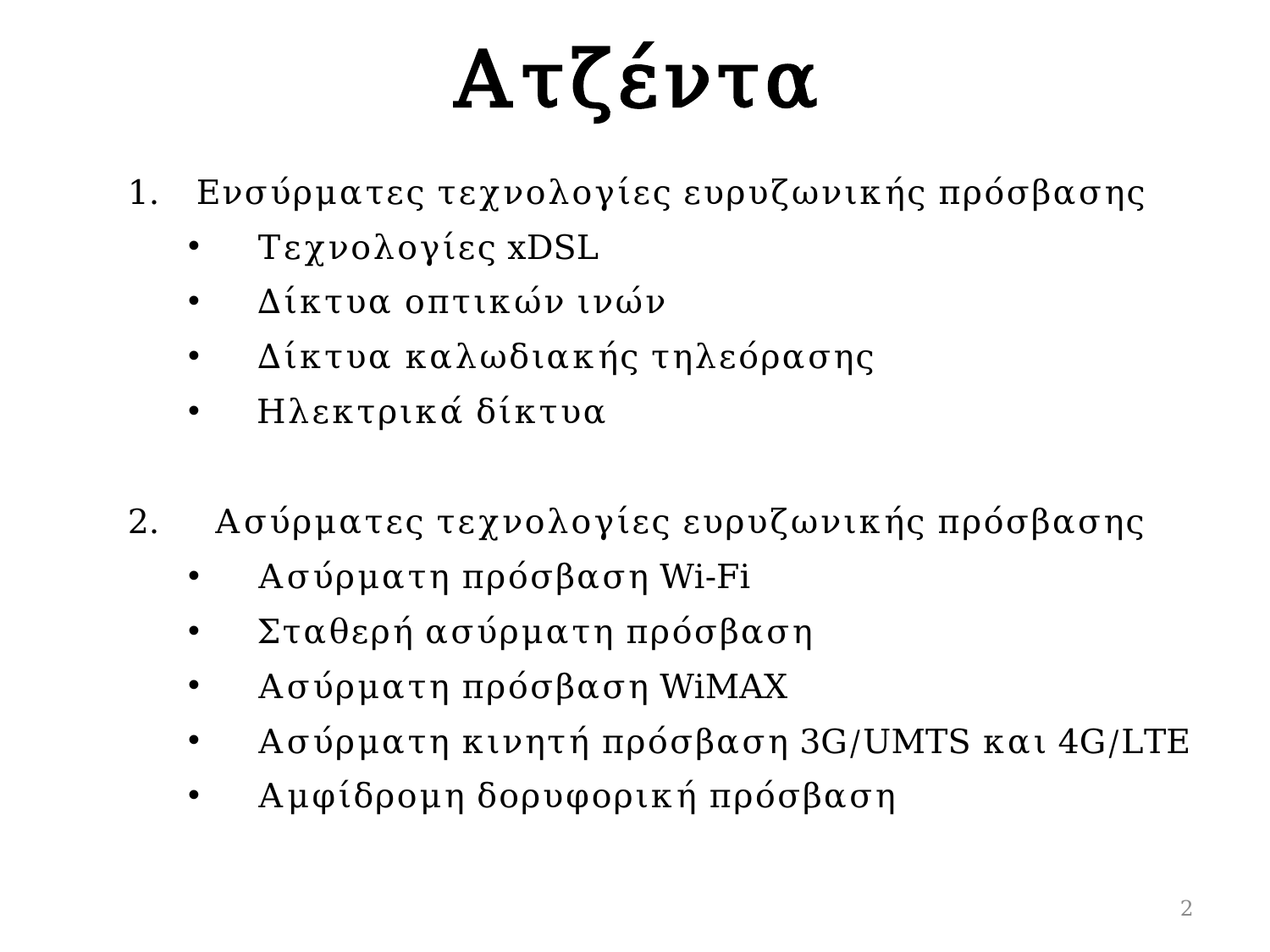

Ατζέντα
Ενσύρματες τεχνολογίες ευρυζωνικής πρόσβασης
Τεχνολογίες xDSL
Δίκτυα οπτικών ινών
Δίκτυα καλωδιακής τηλεόρασης
Ηλεκτρικά δίκτυα

2.     Ασύρματες τεχνολογίες ευρυζωνικής πρόσβασης
Ασύρματη πρόσβαση Wi-Fi
Σταθερή ασύρματη πρόσβαση
Ασύρματη πρόσβαση WiMAX
Ασύρματη κινητή πρόσβαση 3G/UMTS και 4G/LTE
Αμφίδρομη δορυφορική πρόσβαση
2